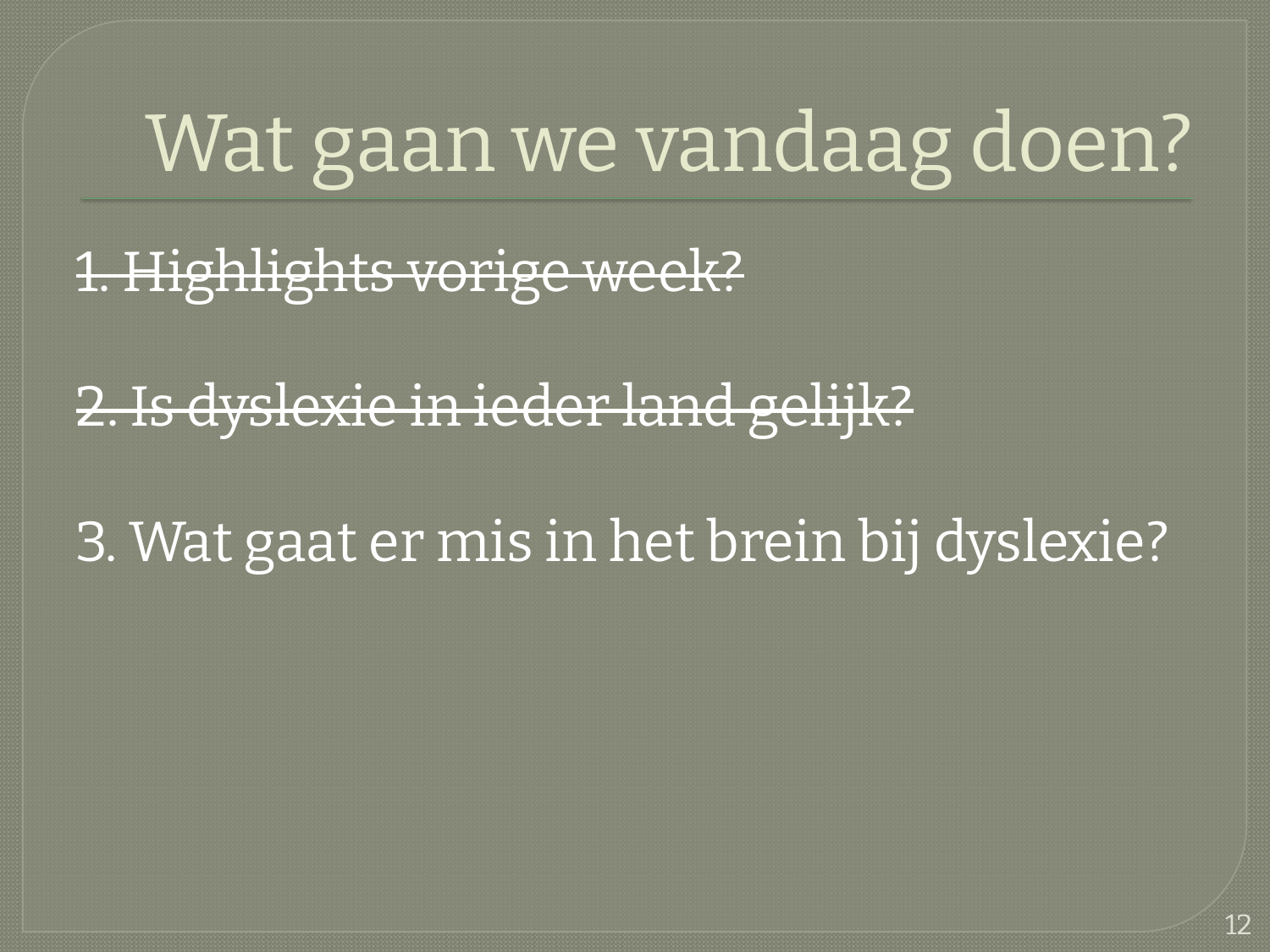

# Wat gaan we vandaag doen?
1. Highlights vorige week?

2. Is dyslexie in ieder land gelijk?

3. Wat gaat er mis in het brein bij dyslexie?

12